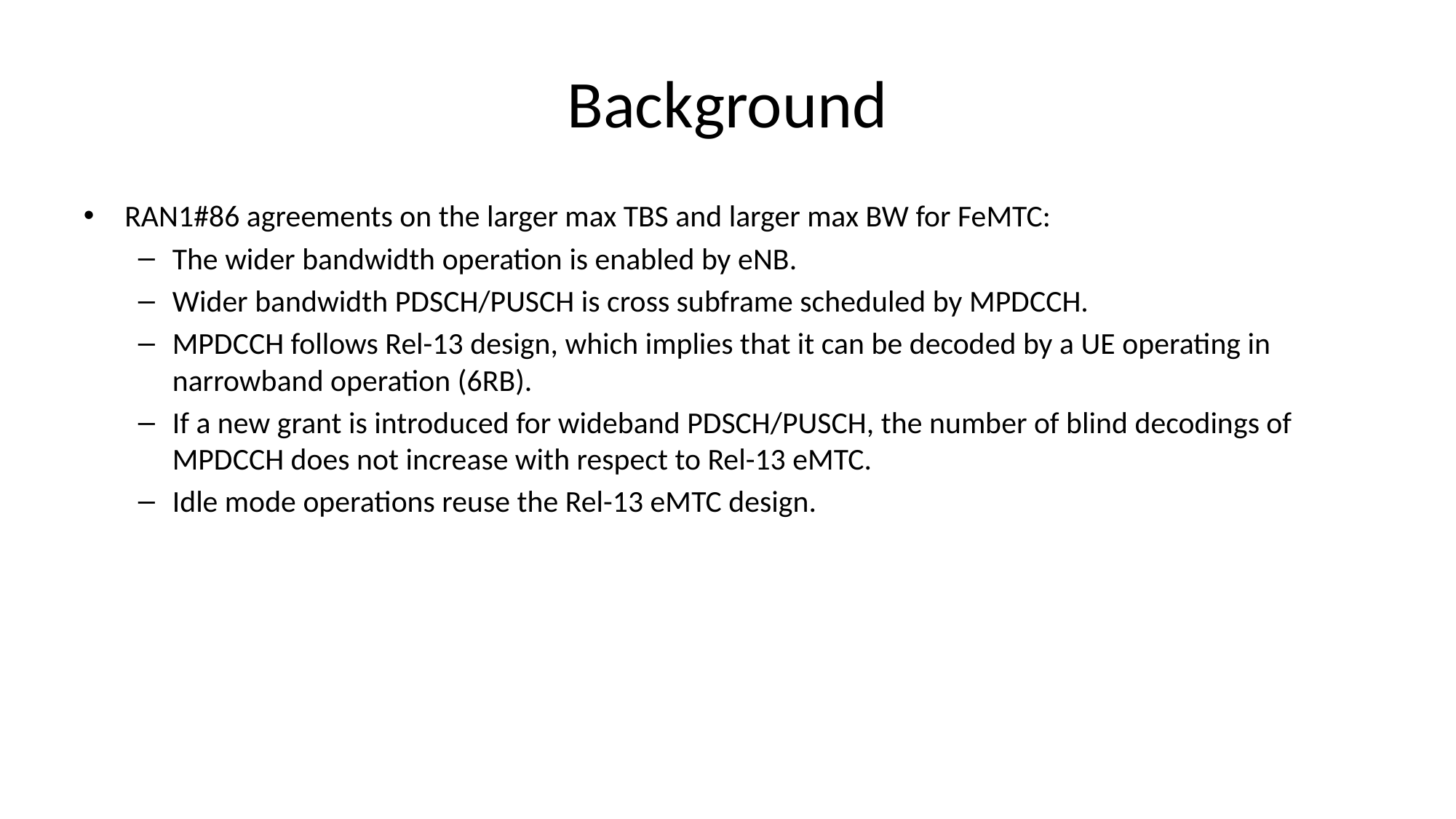

# Background
RAN1#86 agreements on the larger max TBS and larger max BW for FeMTC:
The wider bandwidth operation is enabled by eNB.
Wider bandwidth PDSCH/PUSCH is cross subframe scheduled by MPDCCH.
MPDCCH follows Rel-13 design, which implies that it can be decoded by a UE operating in narrowband operation (6RB).
If a new grant is introduced for wideband PDSCH/PUSCH, the number of blind decodings of MPDCCH does not increase with respect to Rel-13 eMTC.
Idle mode operations reuse the Rel-13 eMTC design.